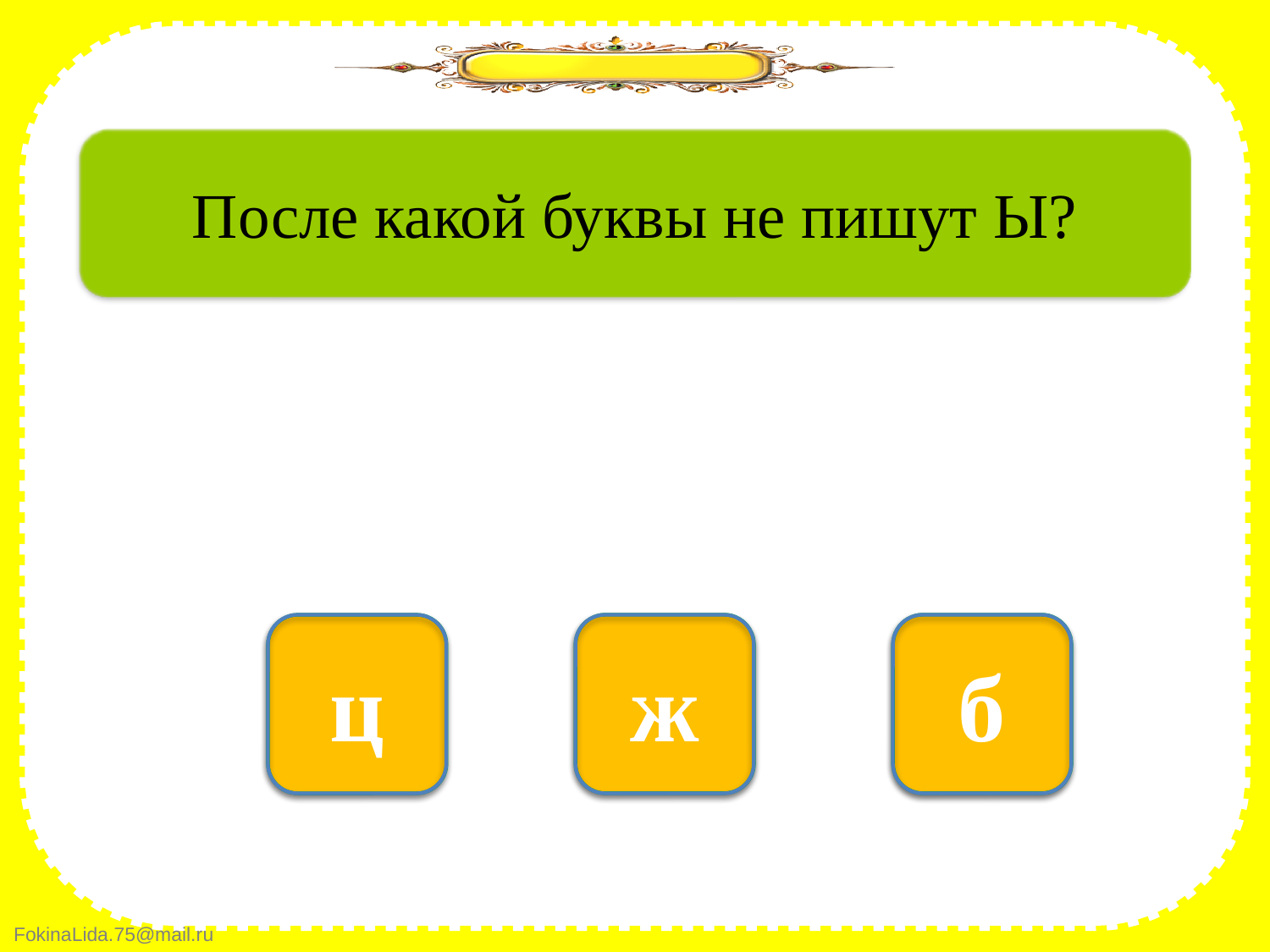

После какой буквы не пишут Ы?
нет
нет
б
да
ж

ц